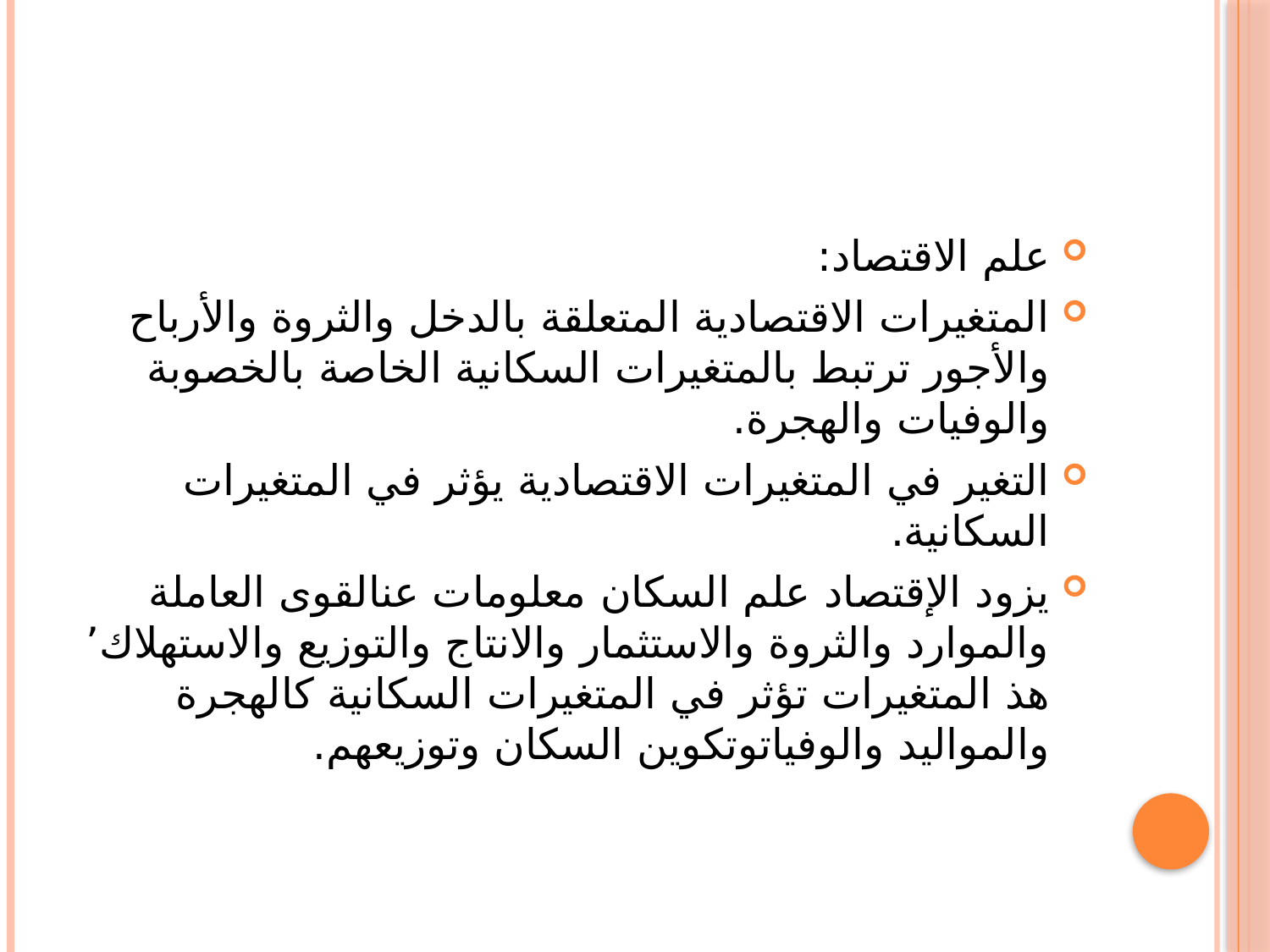

#
علم الاقتصاد:
المتغيرات الاقتصادية المتعلقة بالدخل والثروة والأرباح والأجور ترتبط بالمتغيرات السكانية الخاصة بالخصوبة والوفيات والهجرة.
التغير في المتغيرات الاقتصادية يؤثر في المتغيرات السكانية.
يزود الإقتصاد علم السكان معلومات عنالقوى العاملة والموارد والثروة والاستثمار والانتاج والتوزيع والاستهلاك’ هذ المتغيرات تؤثر في المتغيرات السكانية كالهجرة والمواليد والوفياتوتكوين السكان وتوزيعهم.